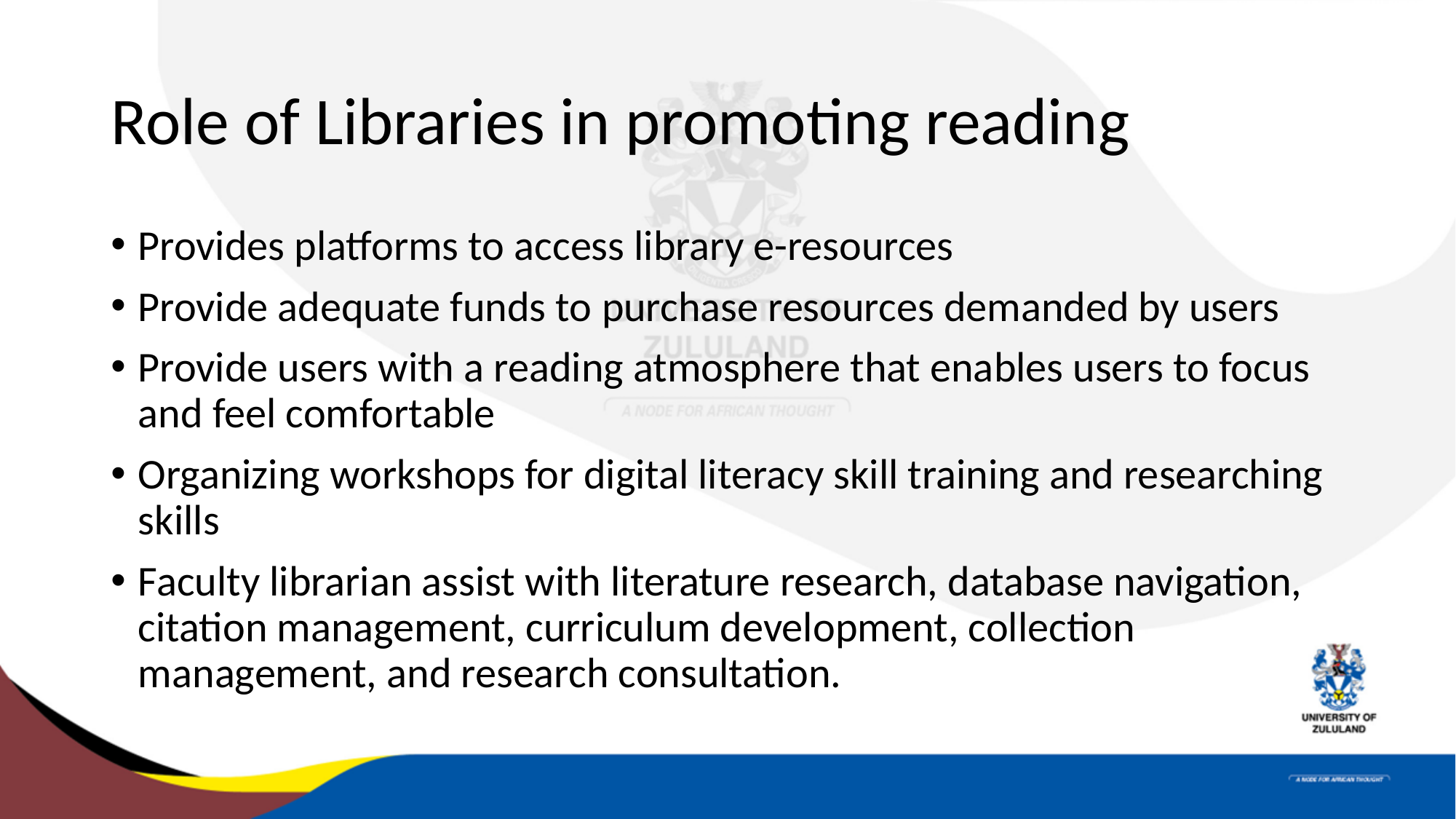

# Role of Libraries in promoting reading
Provides platforms to access library e-resources
Provide adequate funds to purchase resources demanded by users
Provide users with a reading atmosphere that enables users to focus and feel comfortable
Organizing workshops for digital literacy skill training and researching skills
Faculty librarian assist with literature research, database navigation, citation management, curriculum development, collection management, and research consultation.